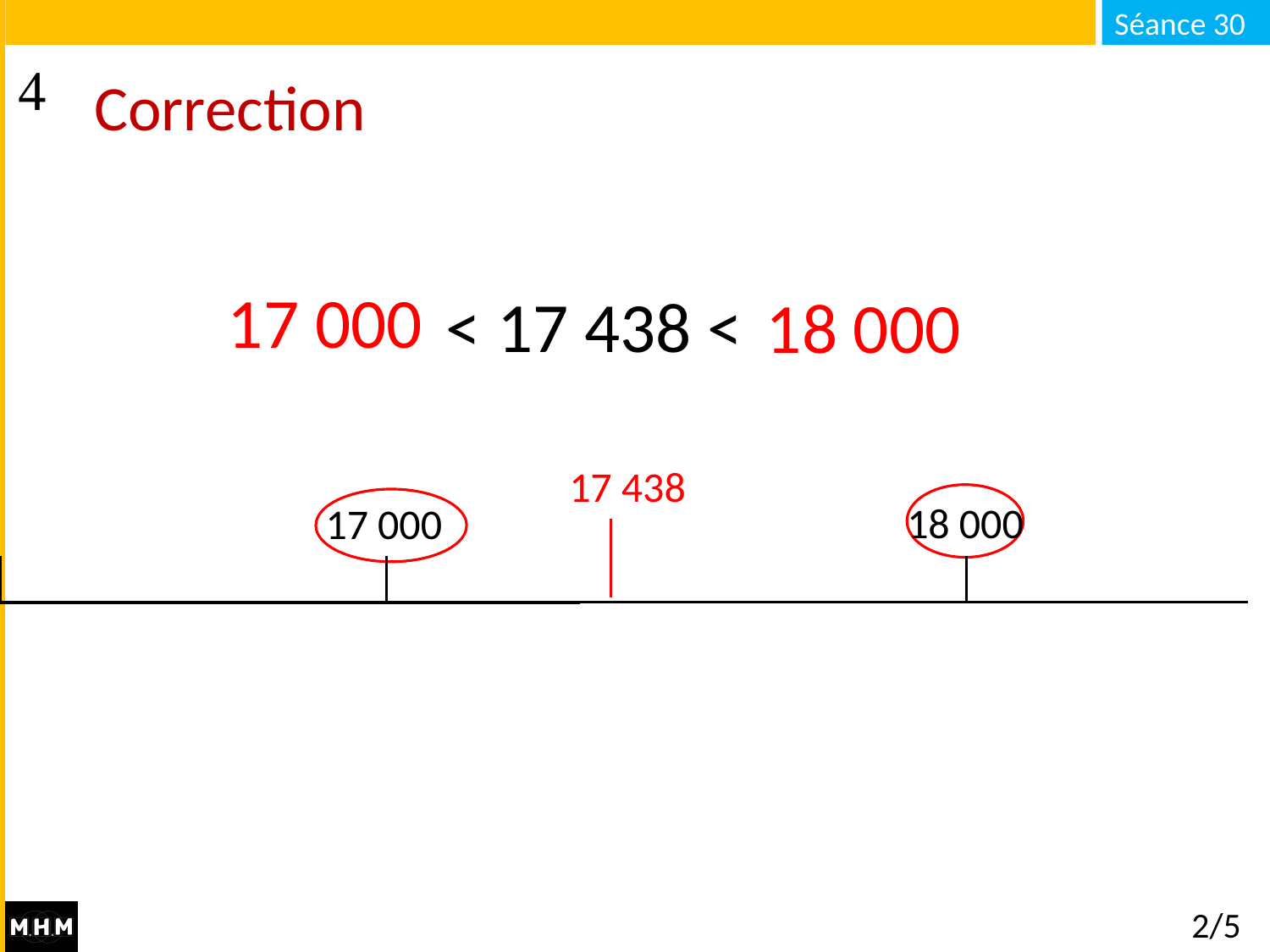

# Correction
17 000
… < 17 438 < …
18 000
17 438

18 000
17 000
2/5